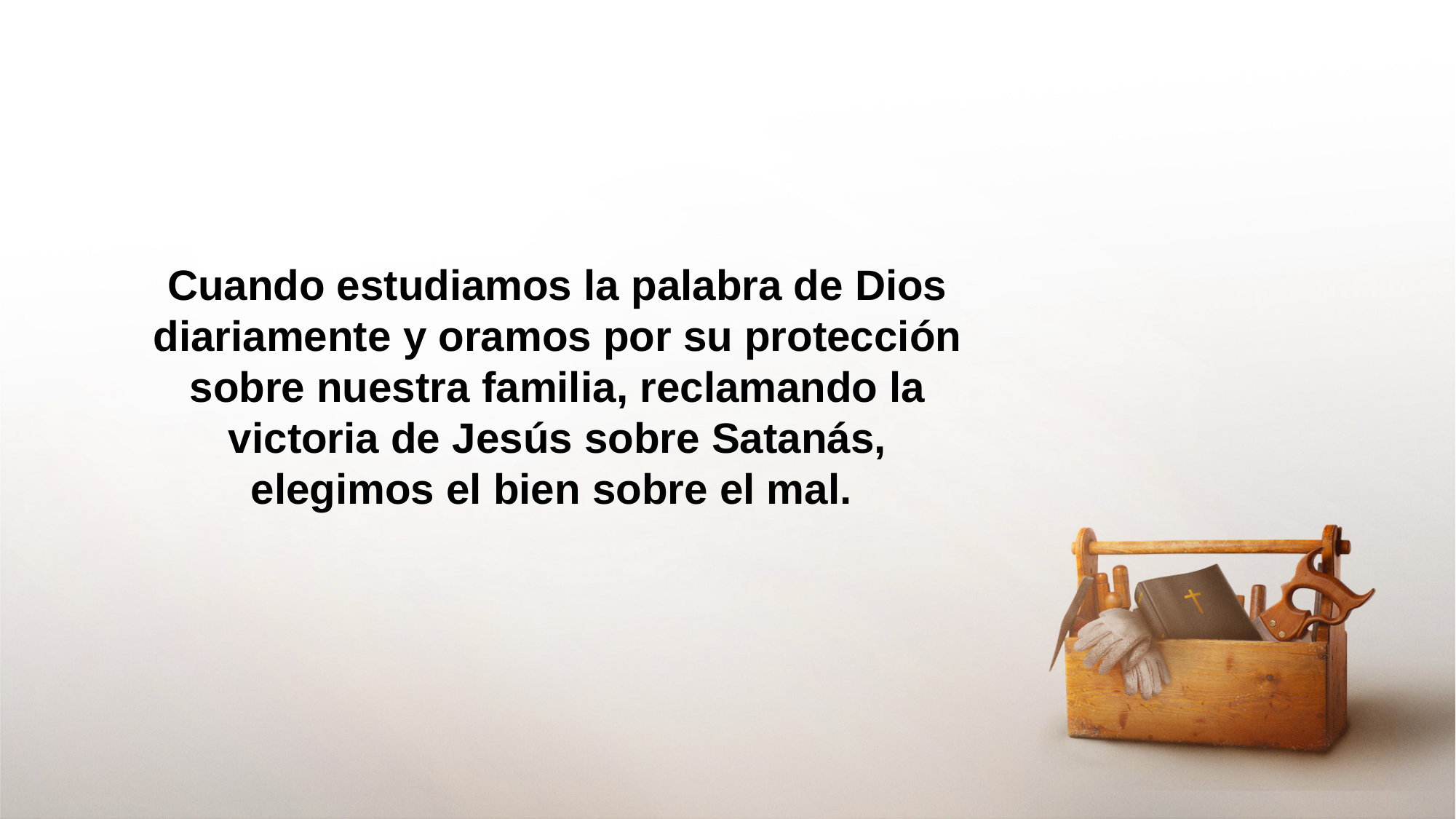

Cuando estudiamos la palabra de Dios diariamente y oramos por su protección sobre nuestra familia, reclamando la victoria de Jesús sobre Satanás, elegimos el bien sobre el mal.